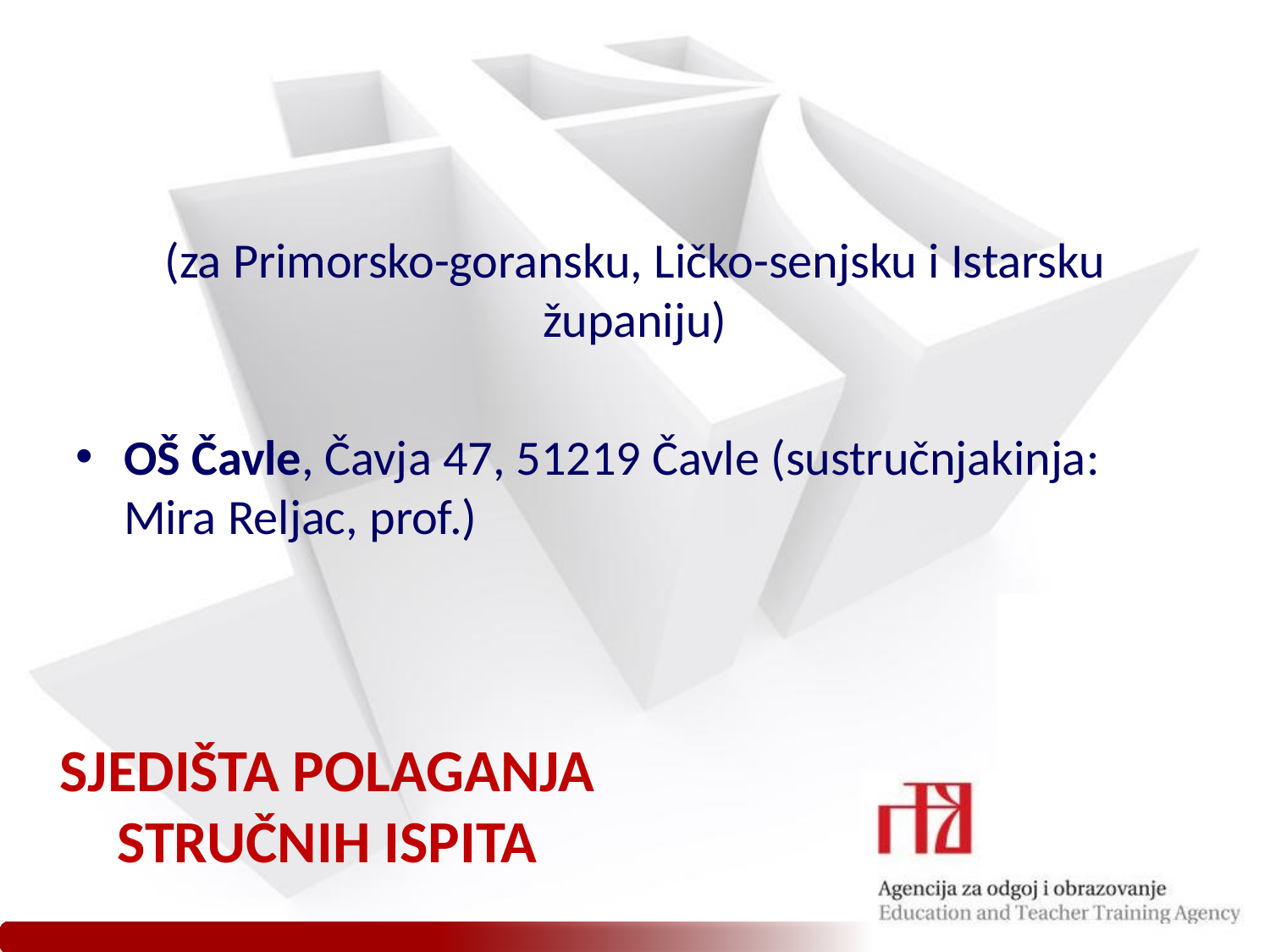

(za Primorsko-goransku, Ličko-senjsku i Istarsku županiju)

OŠ Čavle, Čavja 47, 51219 Čavle (sustručnjakinja: Mira Reljac, prof.)

# SJEDIŠTA POLAGANJA STRUČNIH ISPITA